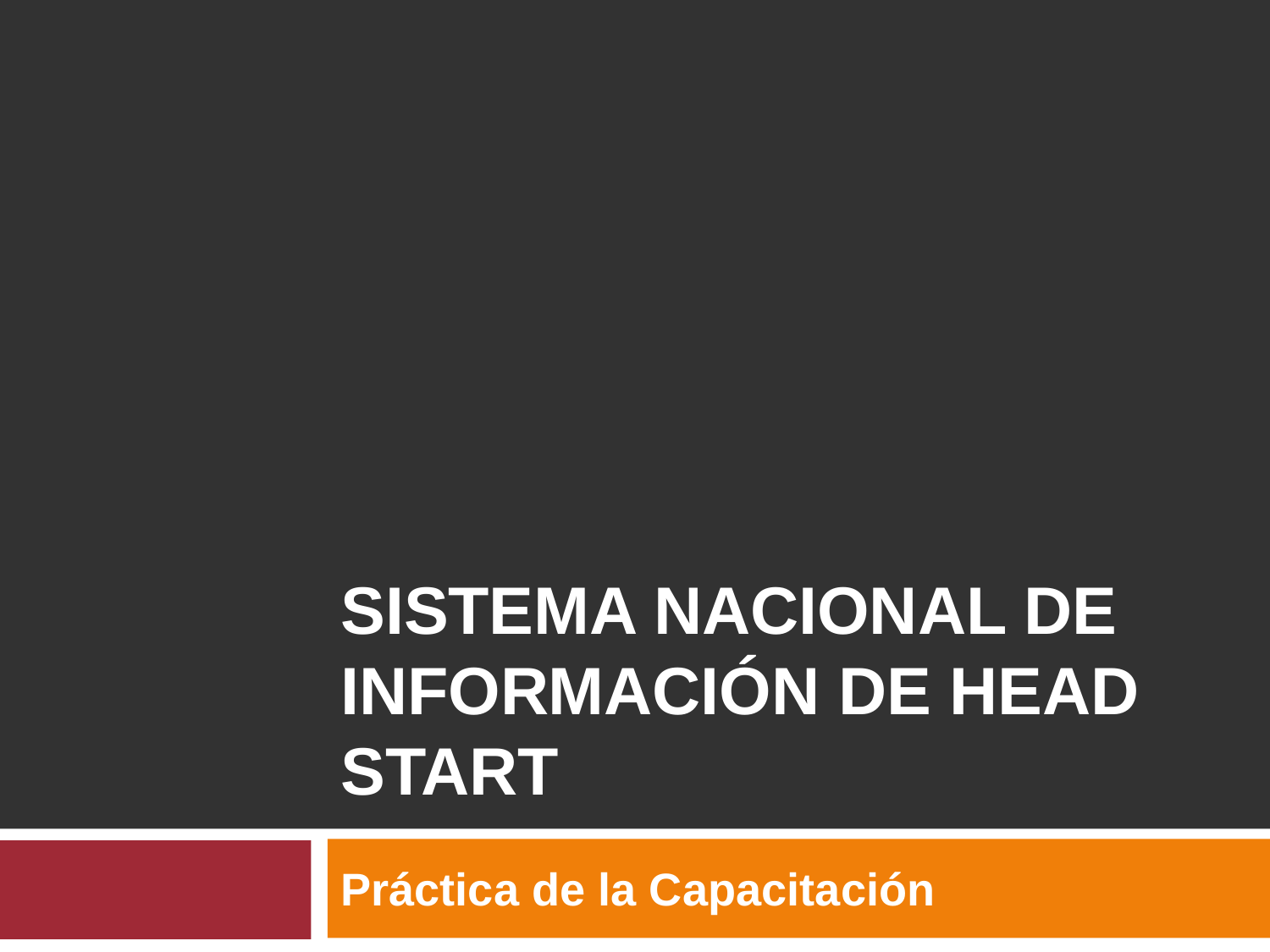

# Sistema Nacional de Información de Head Start
Práctica de la Capacitación